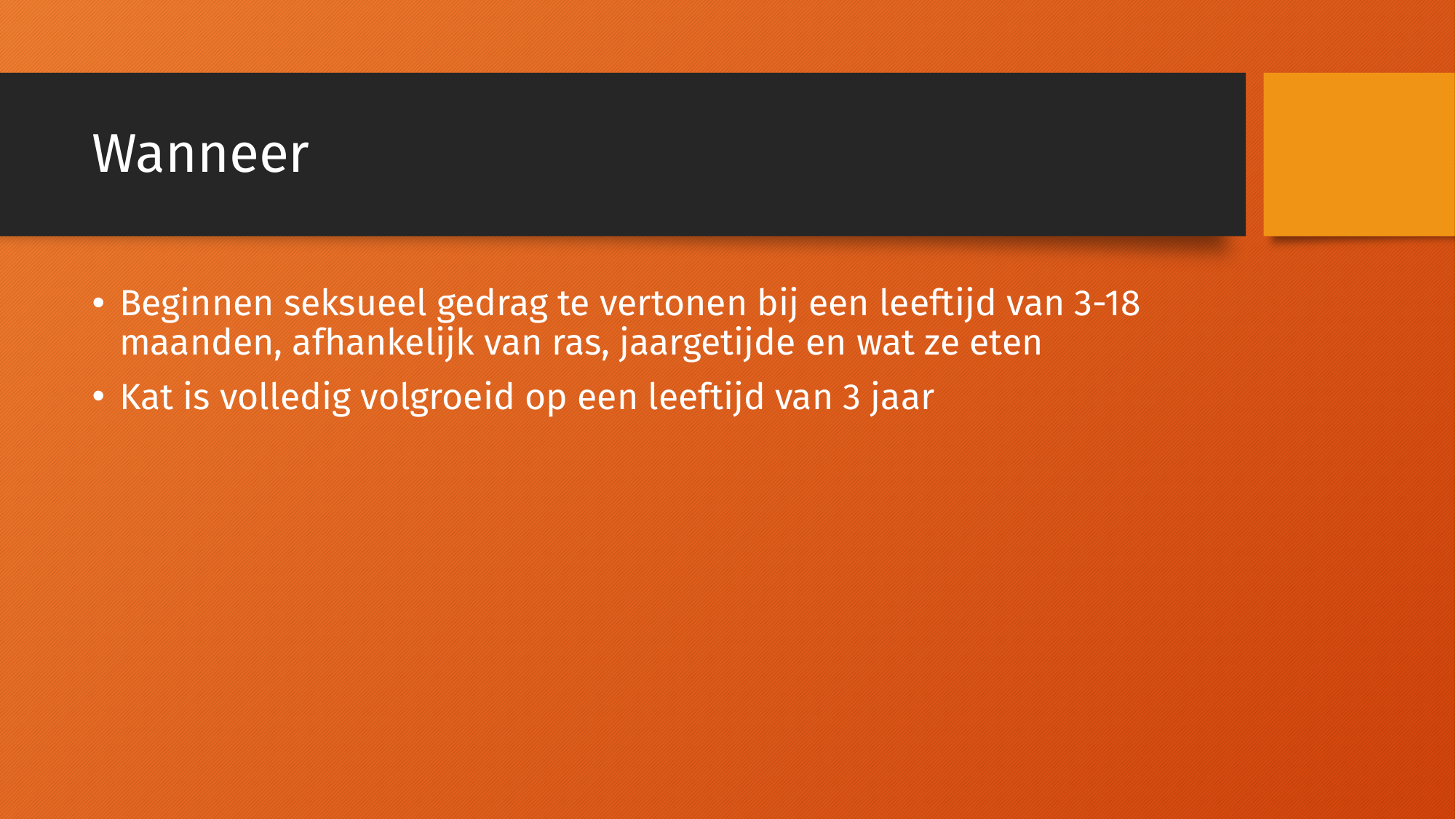

# Wanneer
Beginnen seksueel gedrag te vertonen bij een leeftijd van 3-18 maanden, afhankelijk van ras, jaargetijde en wat ze eten
Kat is volledig volgroeid op een leeftijd van 3 jaar